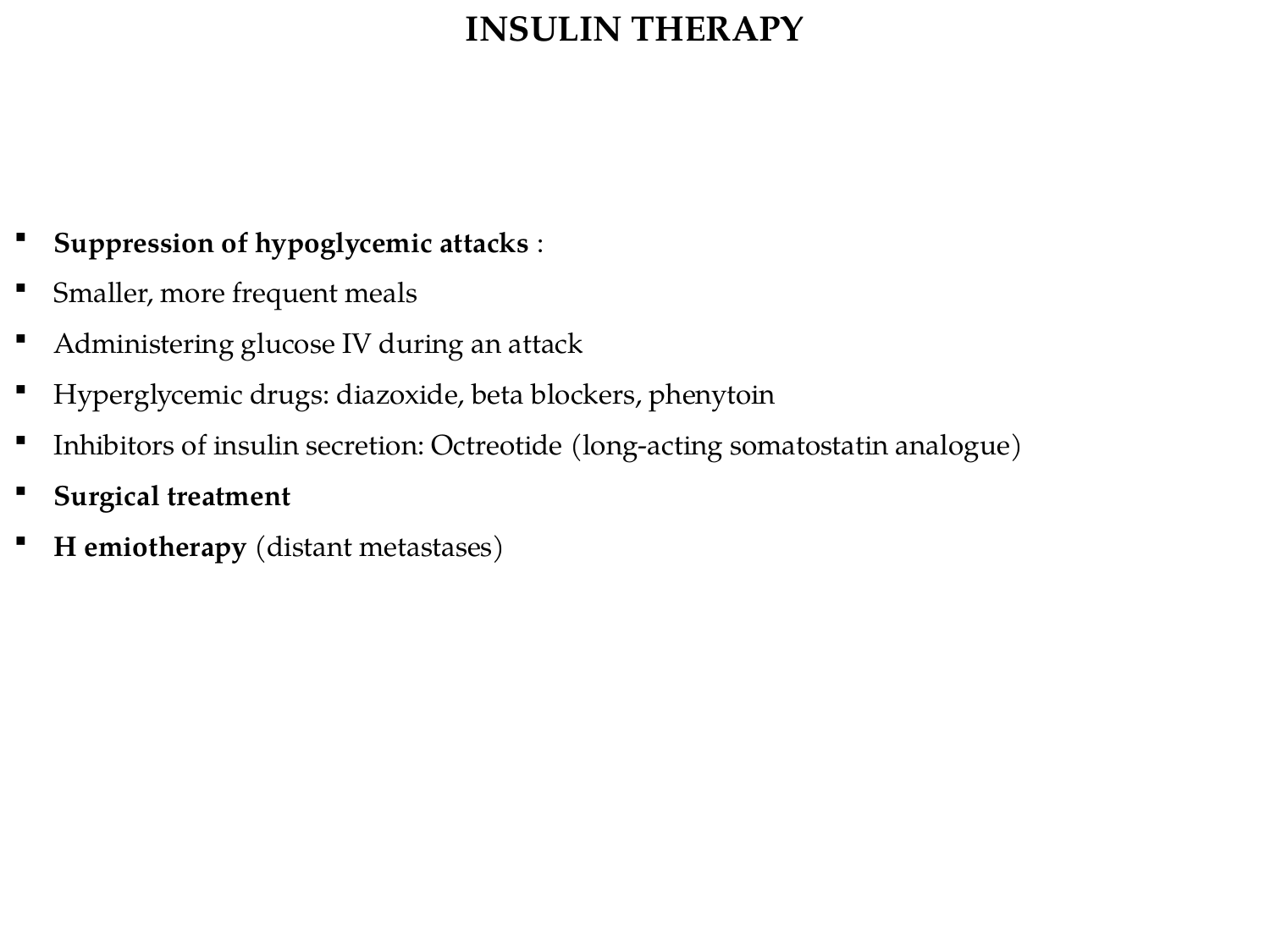

INSULIN THERAPY
Suppression of hypoglycemic attacks :
Smaller, more frequent meals
Administering glucose IV during an attack
Hyperglycemic drugs: diazoxide, beta blockers, phenytoin
Inhibitors of insulin secretion: Octreotide (long-acting somatostatin analogue)
Surgical treatment
H emiotherapy (distant metastases)